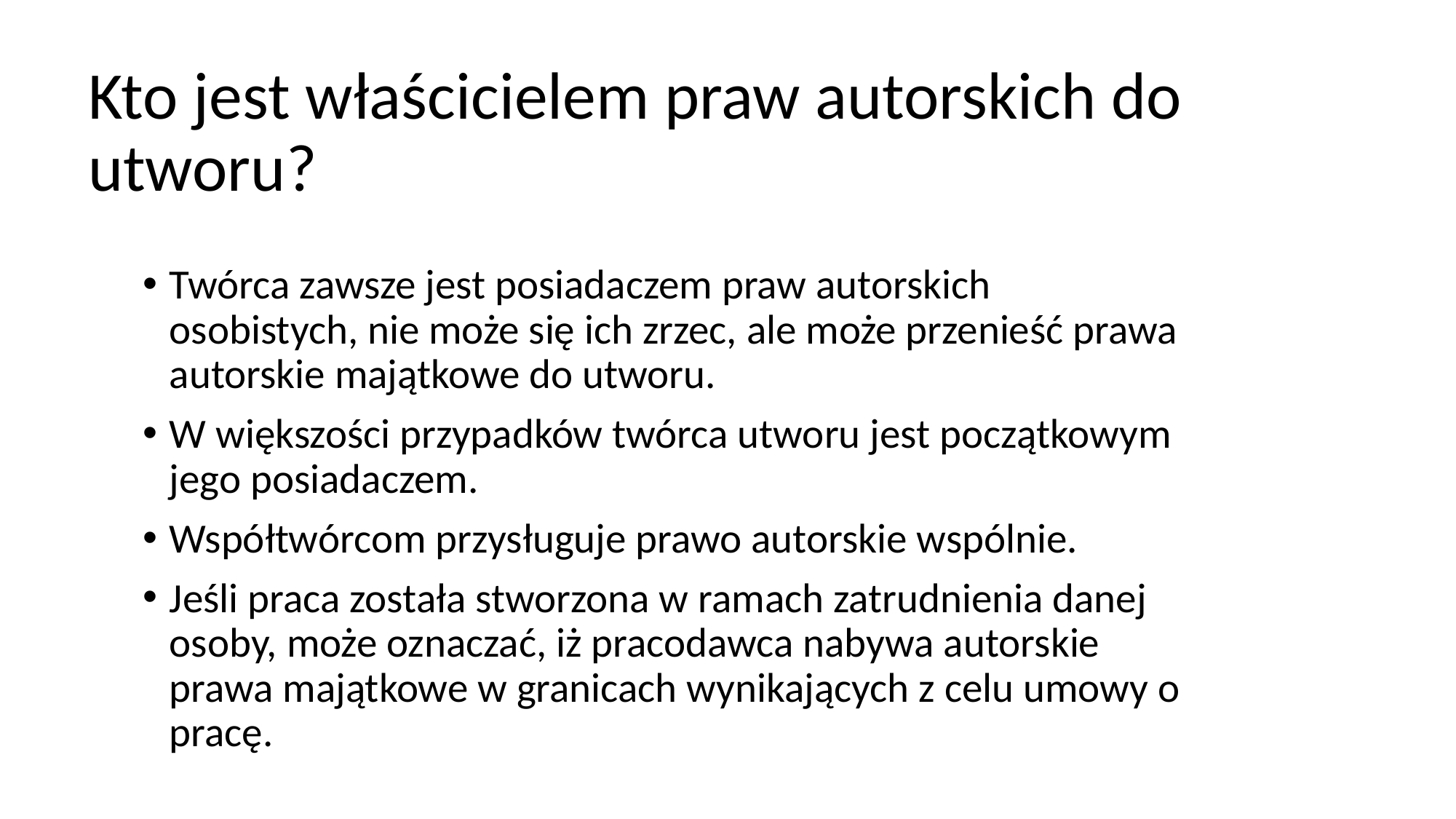

# Kto jest właścicielem praw autorskich do utworu?
Twórca zawsze jest posiadaczem praw autorskich osobistych, nie może się ich zrzec, ale może przenieść prawa autorskie majątkowe do utworu.
W większości przypadków twórca utworu jest początkowym jego posiadaczem.
Współtwórcom przysługuje prawo autorskie wspólnie.
Jeśli praca została stworzona w ramach zatrudnienia danej osoby, może oznaczać, iż pracodawca nabywa autorskie prawa majątkowe w granicach wynikających z celu umowy o pracę.